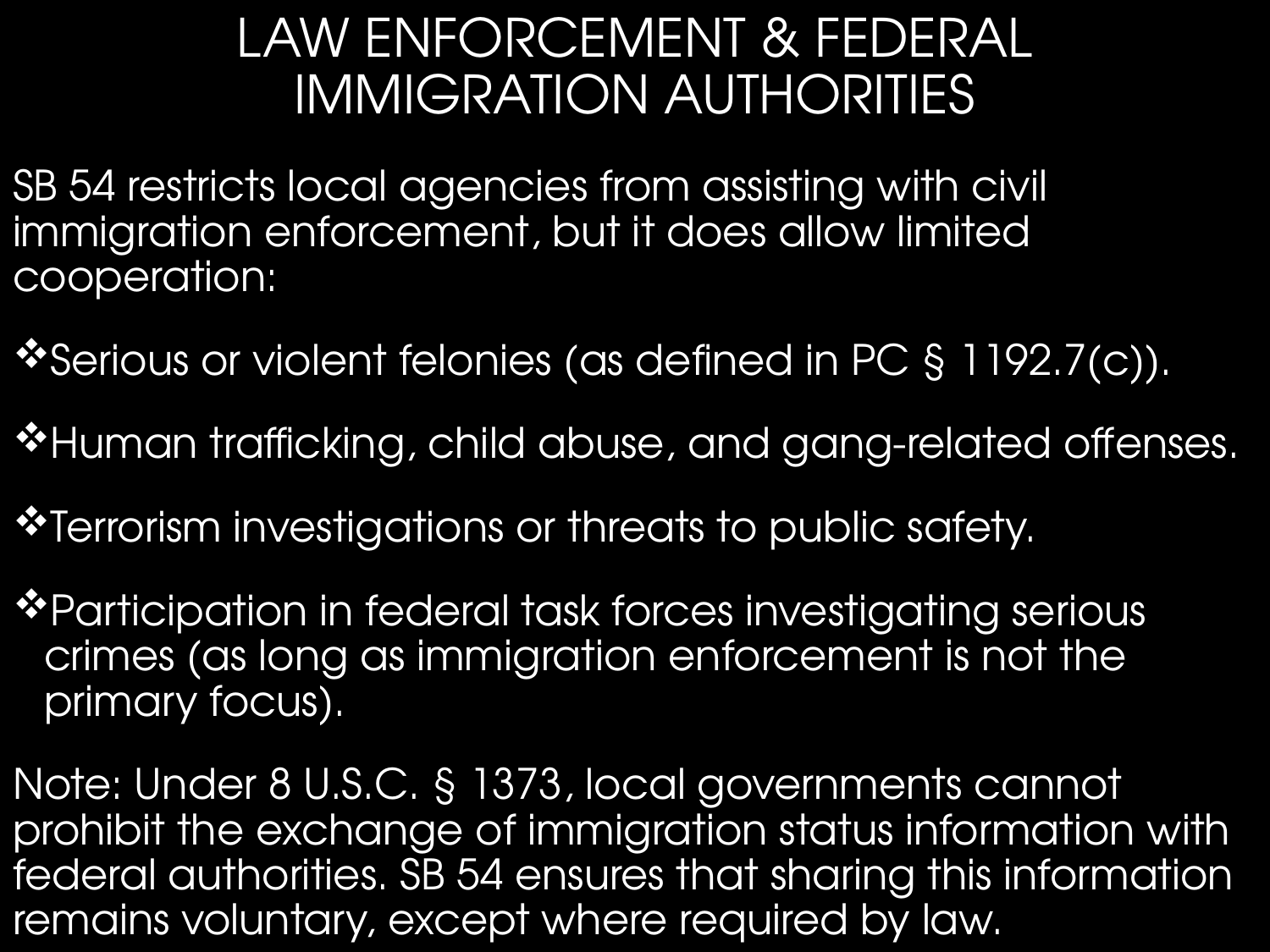

# Law Enforcement & Federal Immigration Authorities
SB 54 restricts local agencies from assisting with civil immigration enforcement, but it does allow limited cooperation:
Serious or violent felonies (as defined in PC § 1192.7(c)).
Human trafficking, child abuse, and gang-related offenses.
Terrorism investigations or threats to public safety.
Participation in federal task forces investigating serious crimes (as long as immigration enforcement is not the primary focus).
Note: Under 8 U.S.C. § 1373, local governments cannot prohibit the exchange of immigration status information with federal authorities. SB 54 ensures that sharing this information remains voluntary, except where required by law.